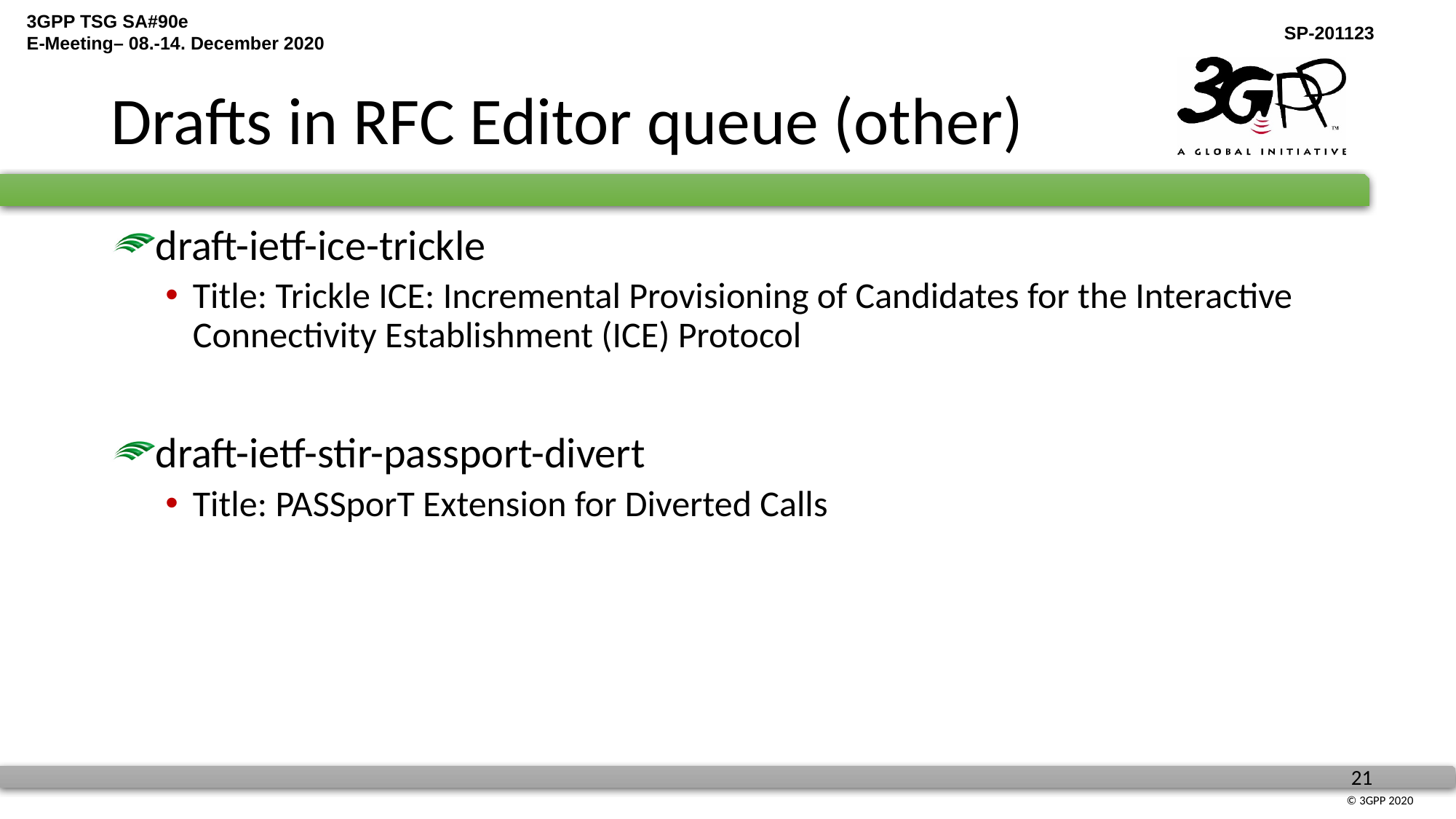

# Drafts in RFC Editor queue (other)
draft-ietf-ice-trickle
Title: Trickle ICE: Incremental Provisioning of Candidates for the Interactive Connectivity Establishment (ICE) Protocol

draft-ietf-stir-passport-divert
Title: PASSporT Extension for Diverted Calls